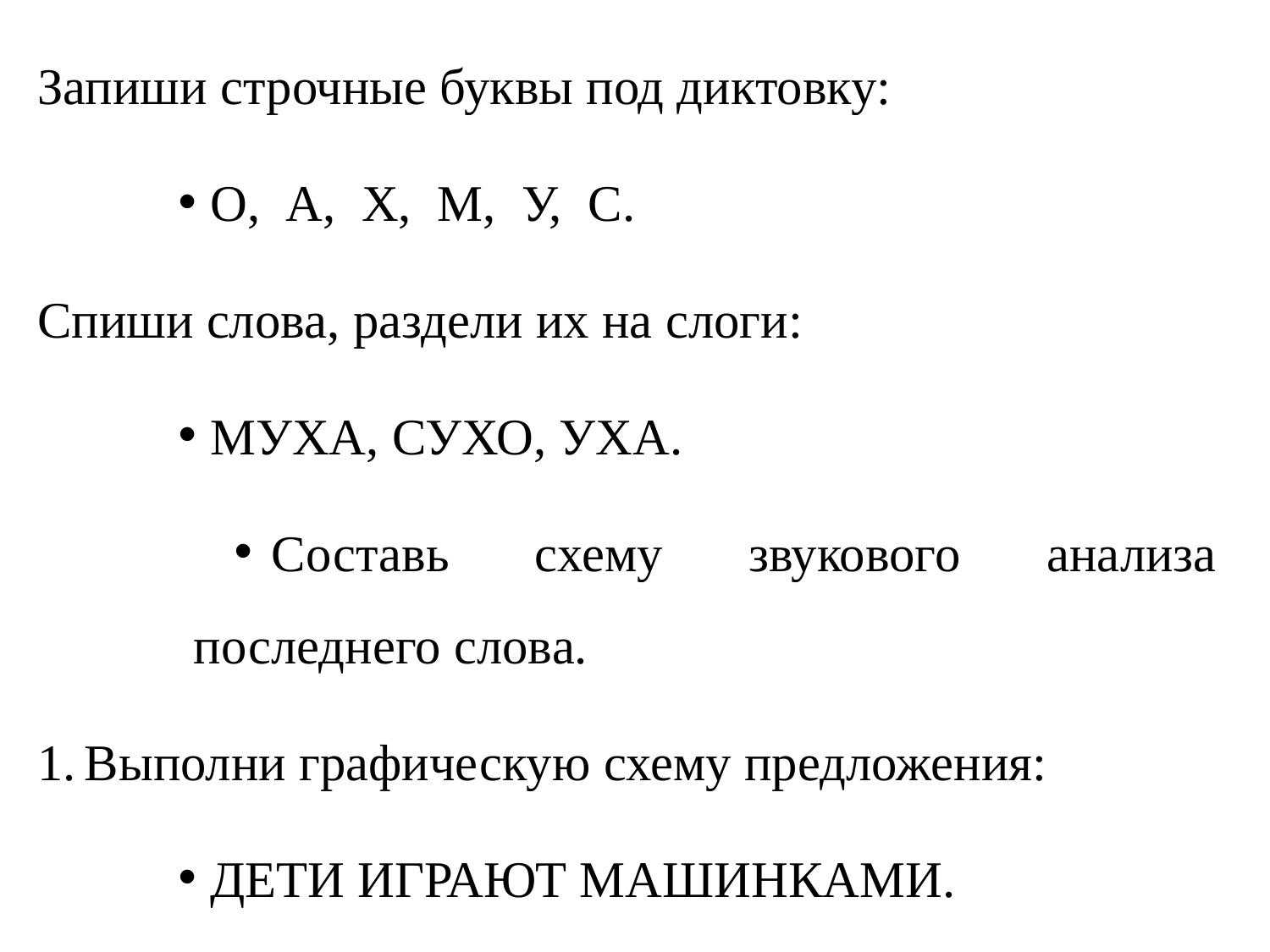

Запиши строчные буквы под диктовку:
О,  А,  Х,  М,  У,  С.
Спиши слова, раздели их на слоги:
МУХА, СУХО, УХА.
Составь схему звукового анализа последнего слова.
Выполни графическую схему предложения:
ДЕТИ ИГРАЮТ МАШИНКАМИ.